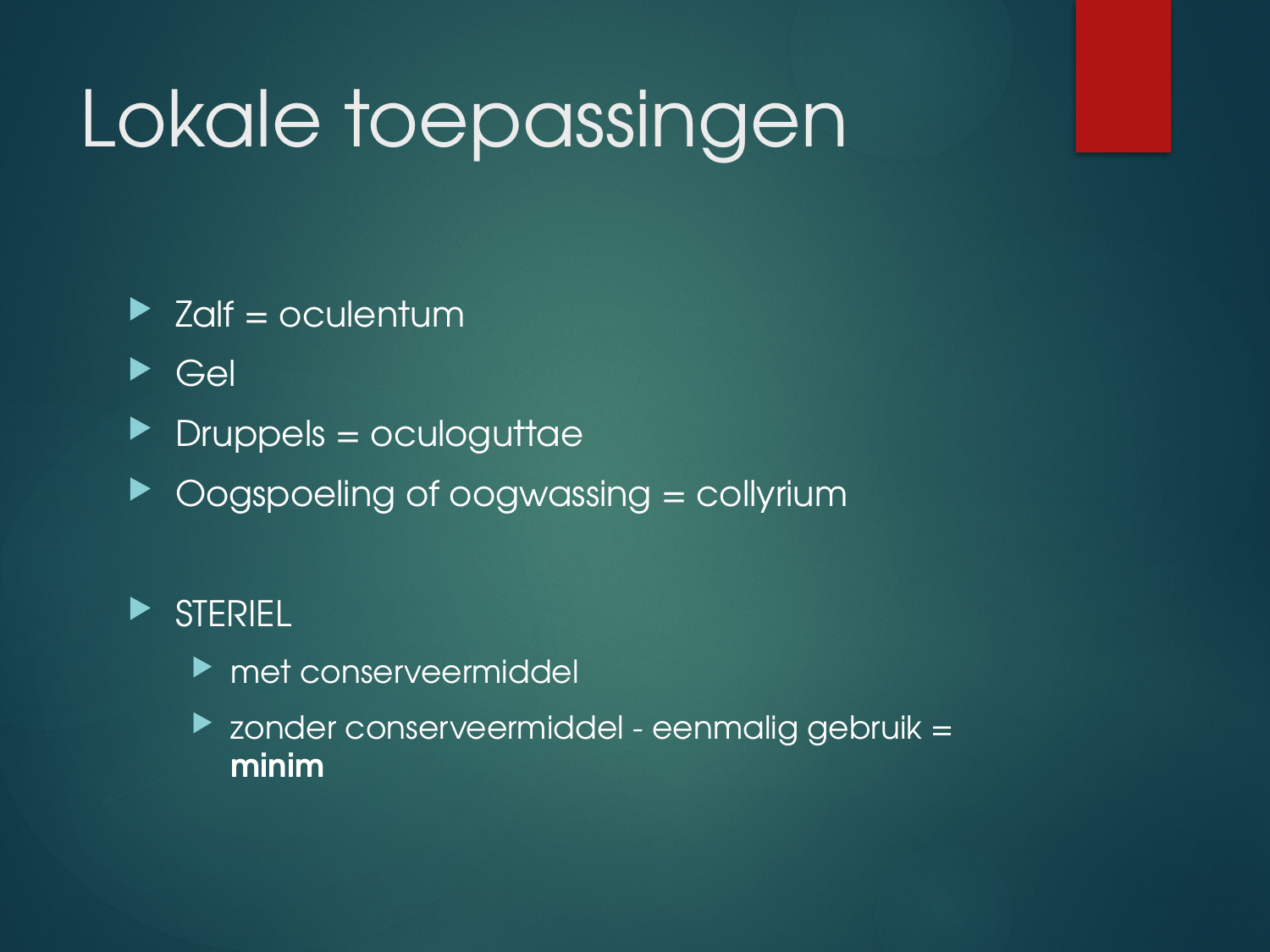

# Lokale toepassingen
Zalf = oculentum
Gel
Druppels = oculoguttae
Oogspoeling of oogwassing = collyrium

STERIEL
met conserveermiddel
zonder conserveermiddel - eenmalig gebruik = minim